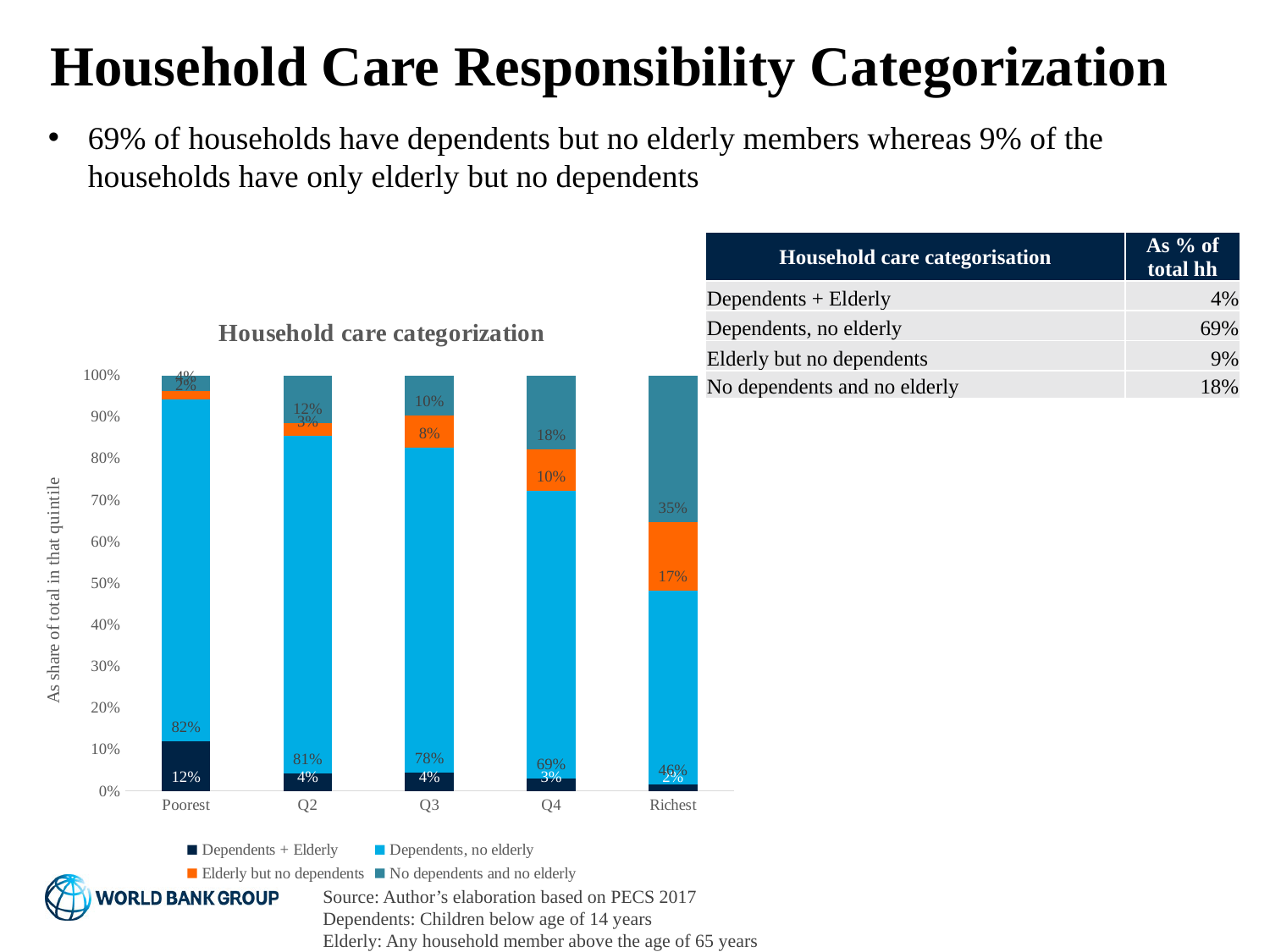

# Household Care Responsibility Categorization
69% of households have dependents but no elderly members whereas 9% of the households have only elderly but no dependents

| Household care categorisation | As % of total hh |
| --- | --- |
| Dependents + Elderly | 4% |
| Dependents, no elderly | 69% |
| Elderly but no dependents | 9% |
| No dependents and no elderly | 18% |

### Chart: Household care categorization

| Category | Dependents + Elderly | Dependents, no elderly | Elderly but no dependents | No dependents and no elderly |
|---|---|---|---|---|
| Poorest | 0.11909756641078248 | 0.8225331765754551 | 0.020071155781983603 | 0.03829810123177882 |
| Q2 | 0.041500928982333374 | 0.8136480593527132 | 0.028846338021874182 | 0.11600467364307925 |
| Q3 | 0.04375444777582043 | 0.7821493986023776 | 0.07805336164354795 | 0.09604279197825402 |
| Q4 | 0.029774735793145046 | 0.6919466079248945 | 0.09997115359399995 | 0.17830750268796056 |
| Richest | 0.016197992741793604 | 0.4648197927278827 | 0.16576450516134575 | 0.3532177093689779 |
Source: Author’s elaboration based on PECS 2017
Dependents: Children below age of 14 years
Elderly: Any household member above the age of 65 years